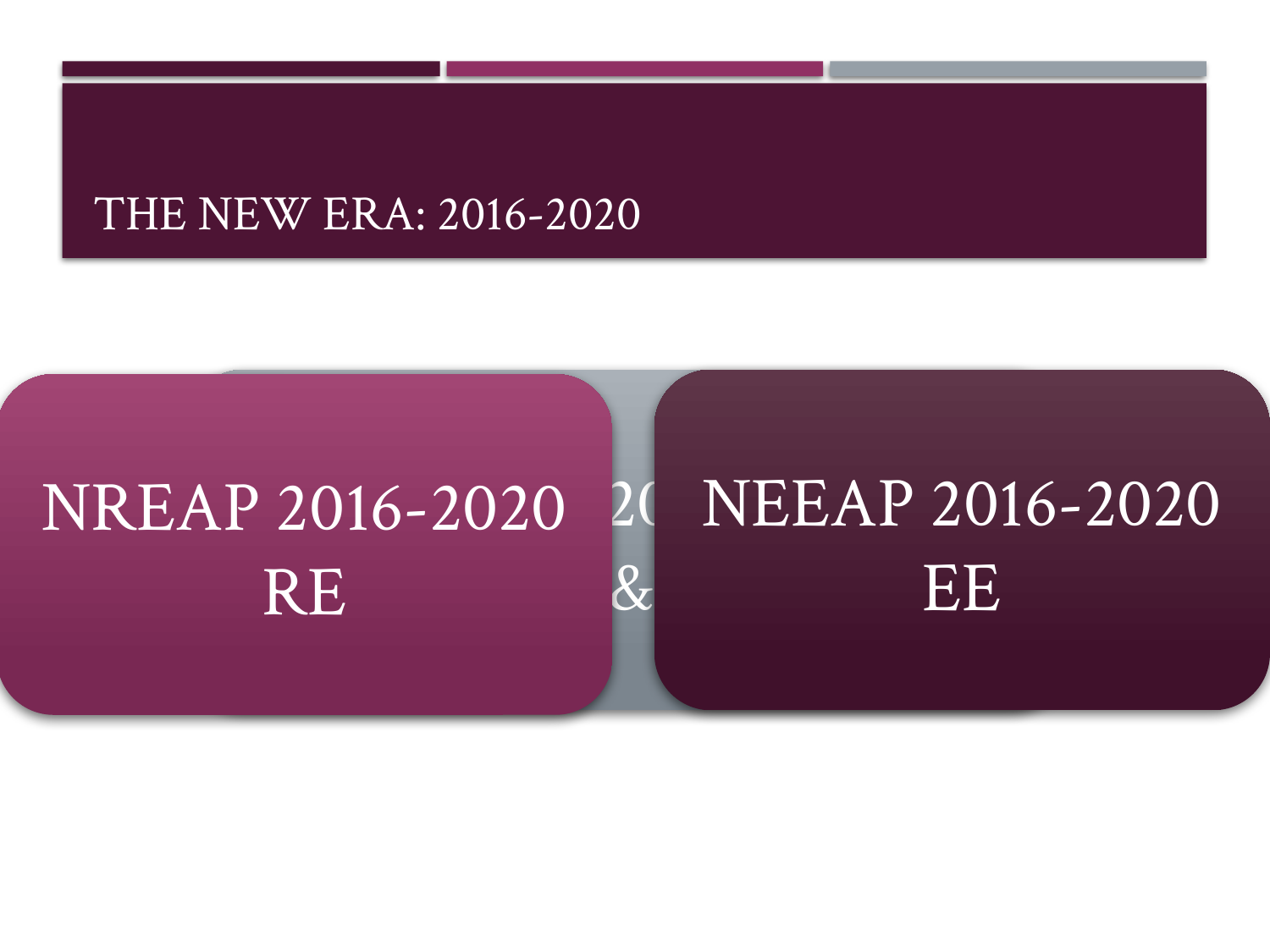

# The new era: 2016-2020
NEEAP 2011-2015
RE & EE
NEEAP 2016-2020
EE
NREAP 2016-2020
RE